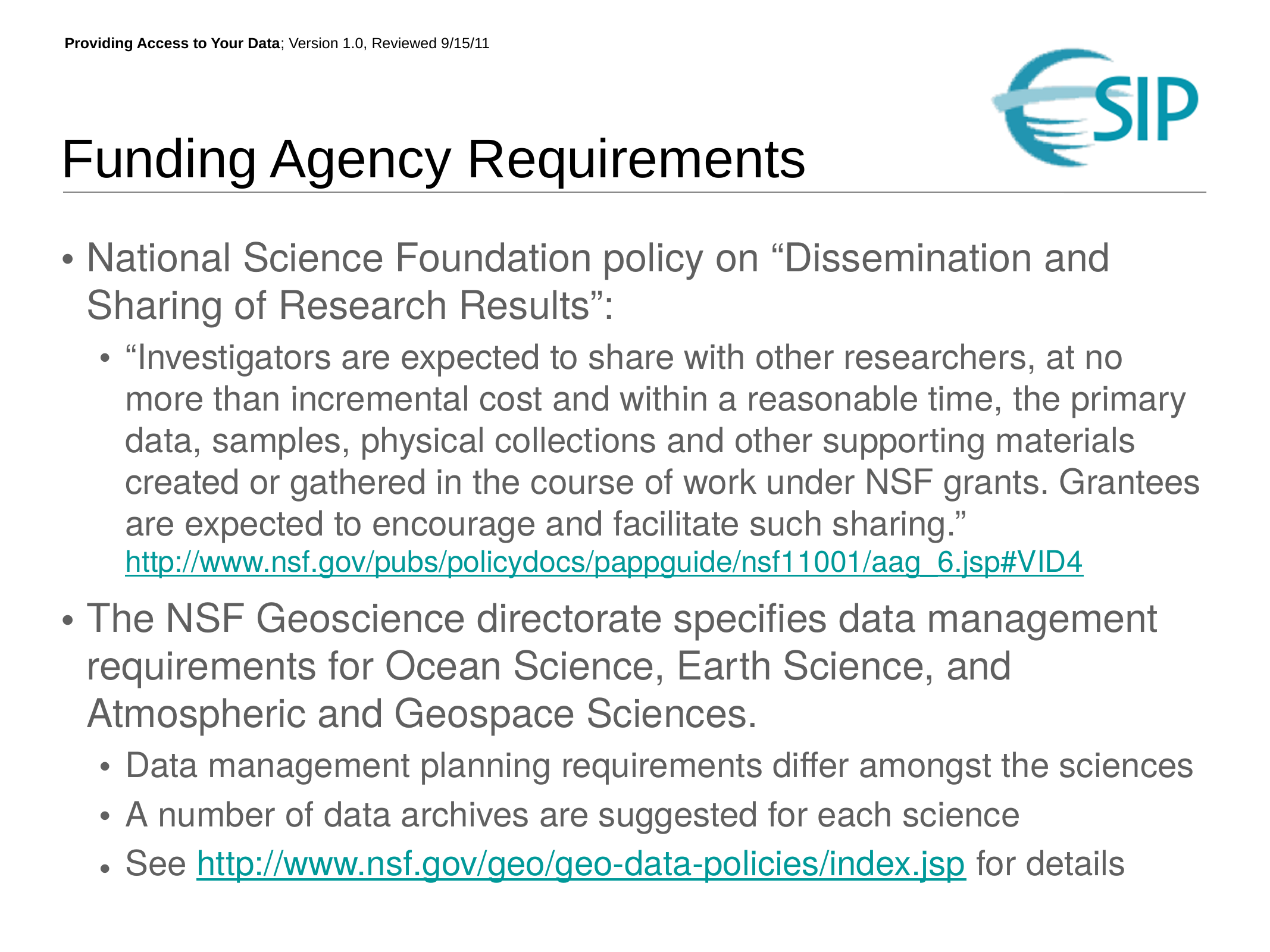

# Funding Agency Requirements
National Science Foundation policy on “Dissemination and Sharing of Research Results”:
“Investigators are expected to share with other researchers, at no more than incremental cost and within a reasonable time, the primary data, samples, physical collections and other supporting materials created or gathered in the course of work under NSF grants. Grantees are expected to encourage and facilitate such sharing.” http://www.nsf.gov/pubs/policydocs/pappguide/nsf11001/aag_6.jsp#VID4
The NSF Geoscience directorate specifies data management requirements for Ocean Science, Earth Science, and Atmospheric and Geospace Sciences.
Data management planning requirements differ amongst the sciences
A number of data archives are suggested for each science
See http://www.nsf.gov/geo/geo-data-policies/index.jsp for details